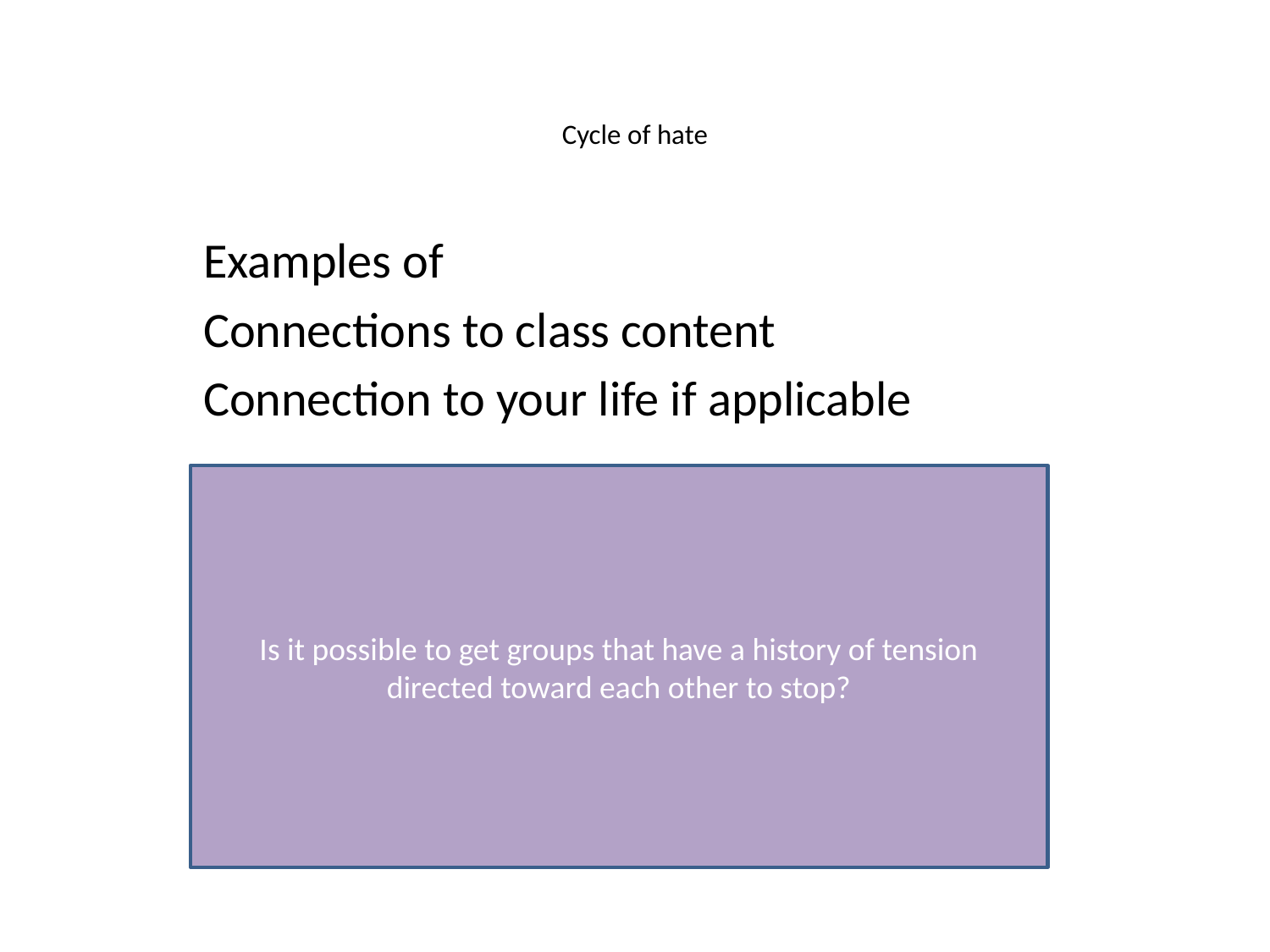

# Cycle of hate
	Examples of
	Connections to class content
	Connection to your life if applicable
Is it possible to get groups that have a history of tension directed toward each other to stop?